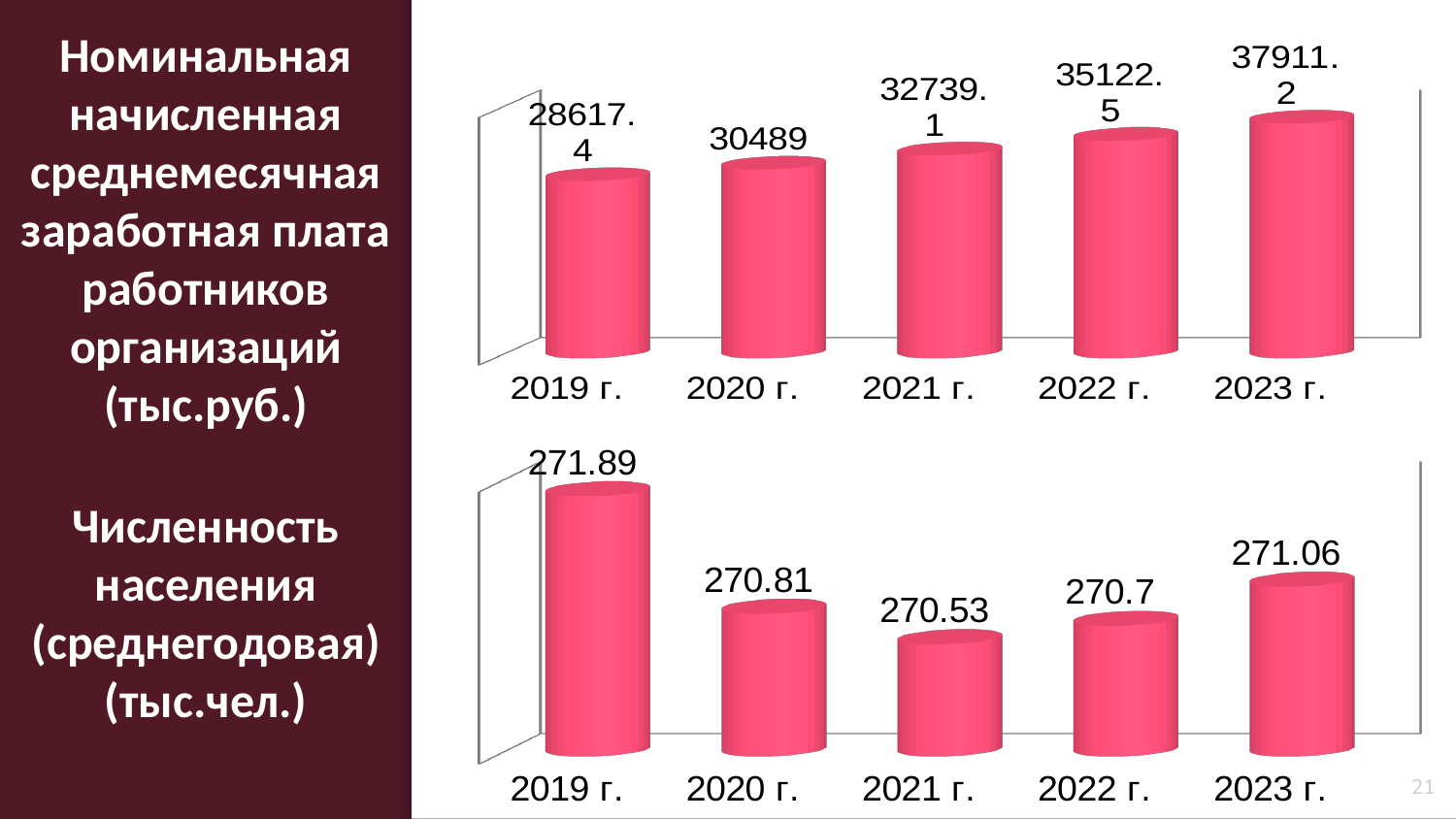

Номинальная начисленная среднемесячная заработная плата работников организаций (тыс.руб.)

[unsupported chart]

[unsupported chart]

Численность населения (среднегодовая) (тыс.чел.)
21